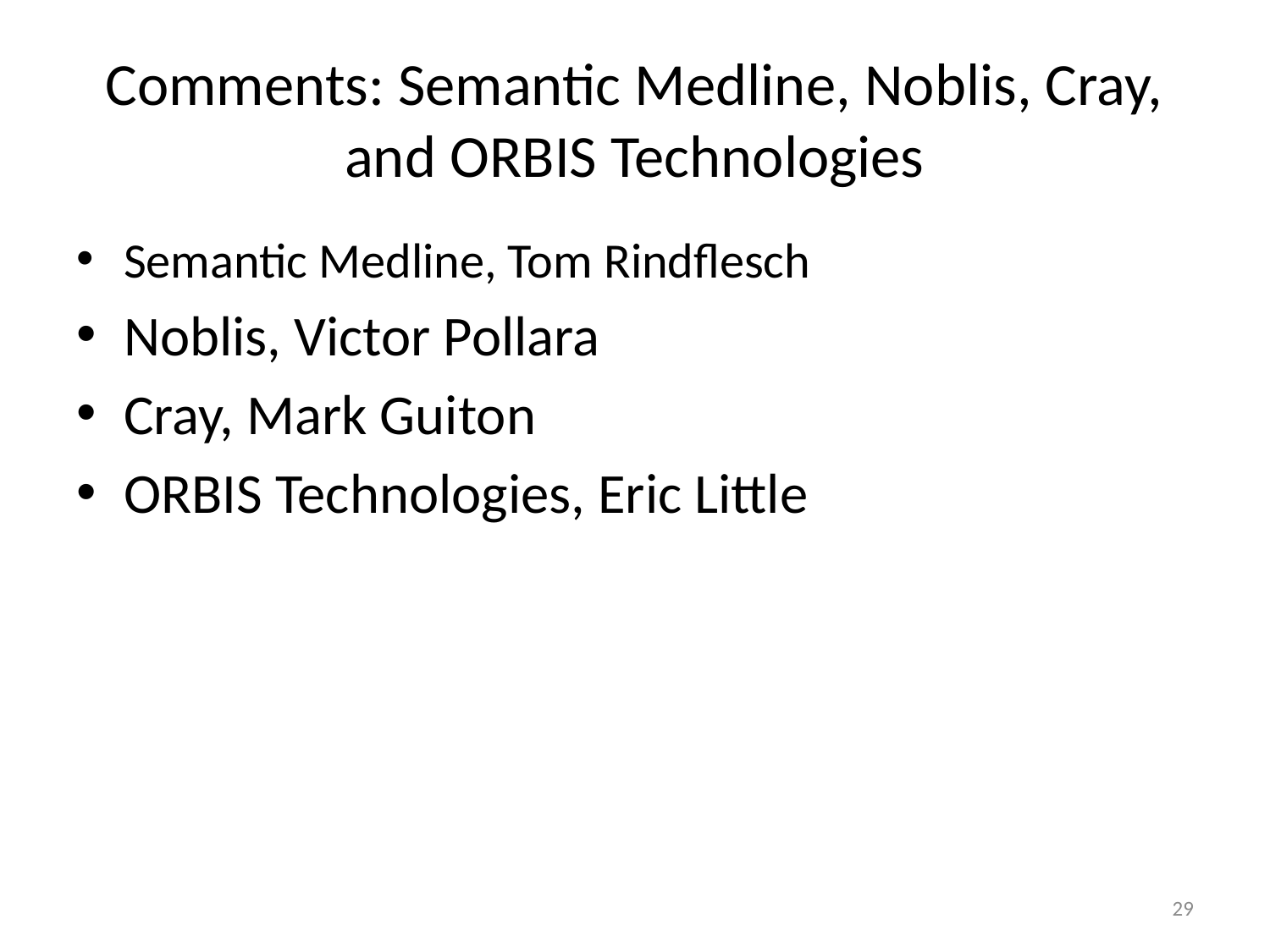

# Comments: Semantic Medline, Noblis, Cray, and ORBIS Technologies
Semantic Medline, Tom Rindflesch
Noblis, Victor Pollara
Cray, Mark Guiton
ORBIS Technologies, Eric Little
29